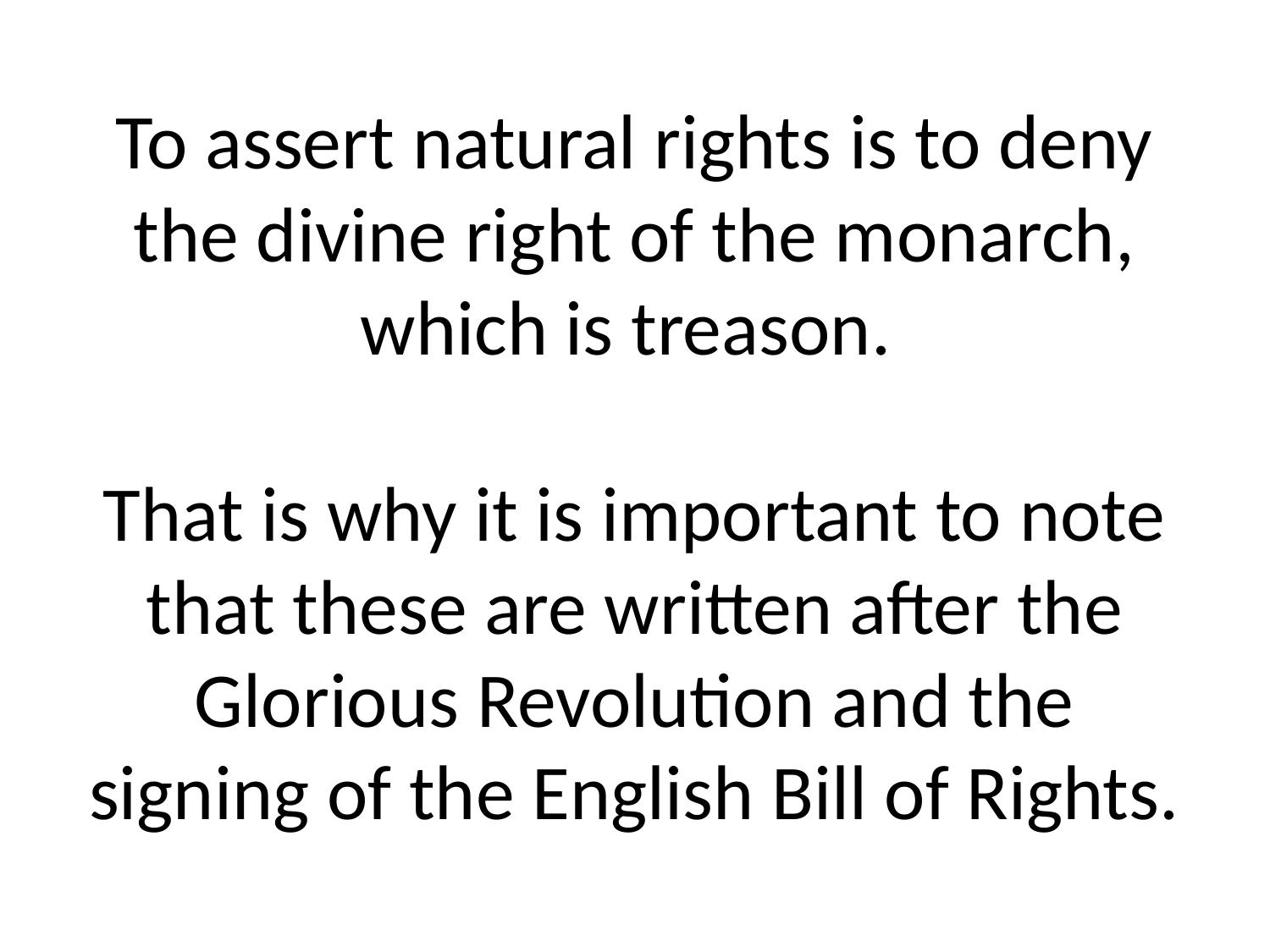

# To assert natural rights is to deny the divine right of the monarch, which is treason. That is why it is important to note that these are written after the Glorious Revolution and the signing of the English Bill of Rights.